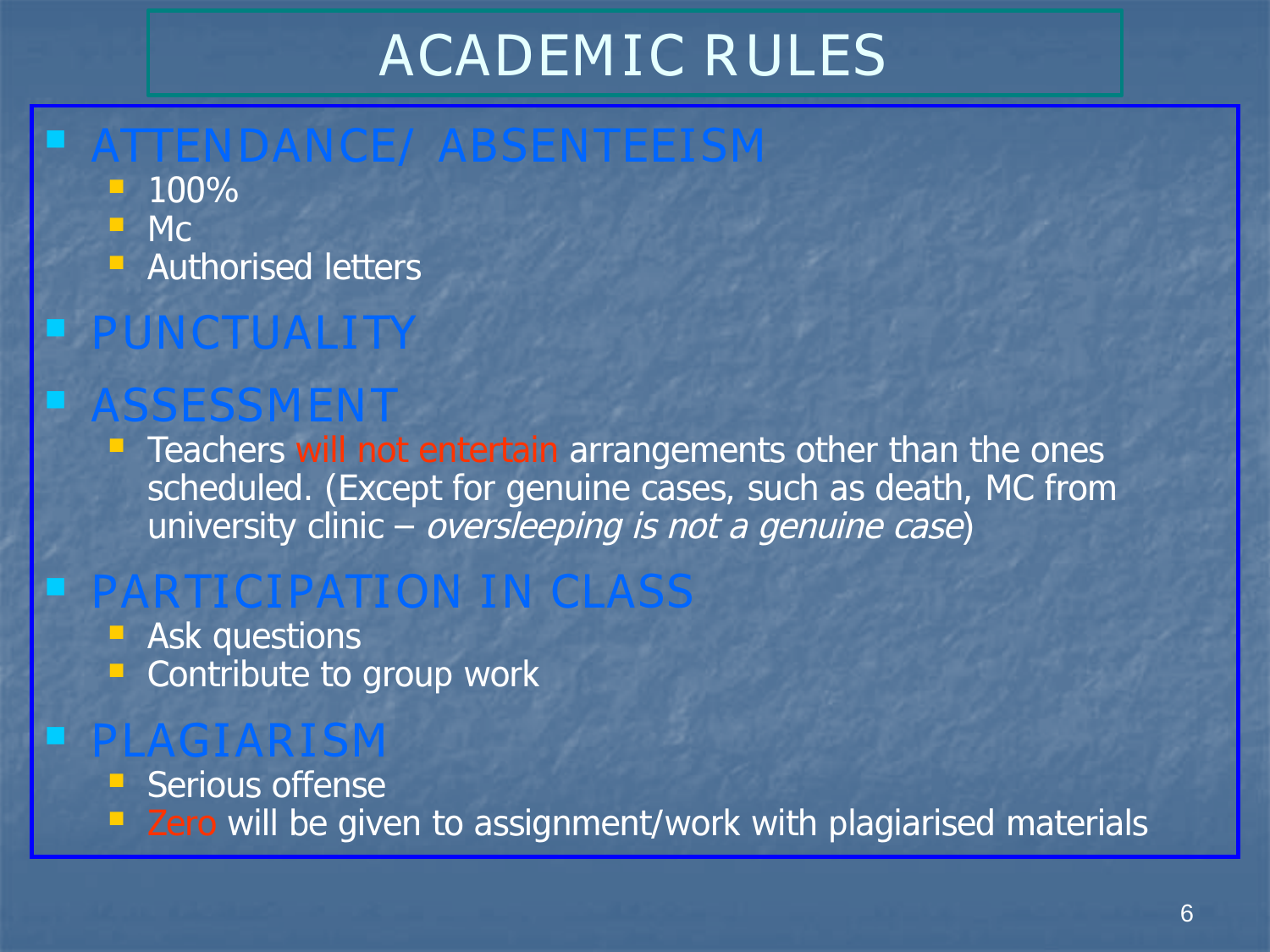

# ACADEMIC RULES
ATTENDANCE/ ABSENTEEISM
100%
Mc
Authorised letters

PUNCTUALITY

ASSESSMENT
Teachers will not entertain arrangements other than the ones scheduled. (Except for genuine cases, such as death, MC from university clinic – oversleeping is not a genuine case)

PARTICIPATION IN CLASS
Ask questions
Contribute to group work

PLAGIARISM
Serious offense
Zero will be given to assignment/work with plagiarised materials
6